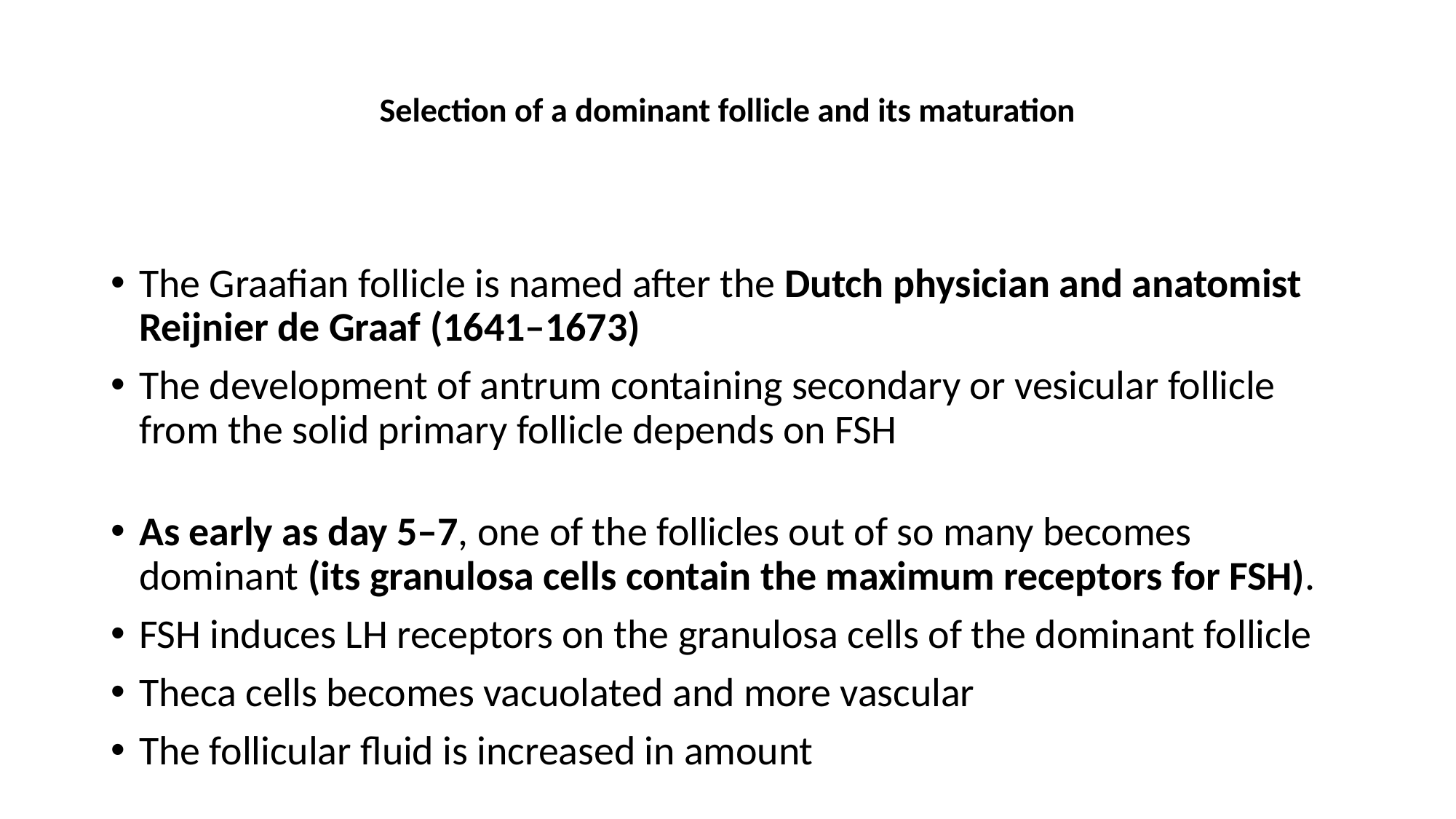

# Selection of a dominant follicle and its maturation
The Graafian follicle is named after the Dutch physician and anatomist Reijnier de Graaf (1641–1673)
The development of antrum containing secondary or vesicular follicle from the solid primary follicle depends on FSH
As early as day 5–7, one of the follicles out of so many becomes dominant (its granulosa cells contain the maximum receptors for FSH).
FSH induces LH receptors on the granulosa cells of the dominant follicle
Theca cells becomes vacuolated and more vascular
The follicular fluid is increased in amount